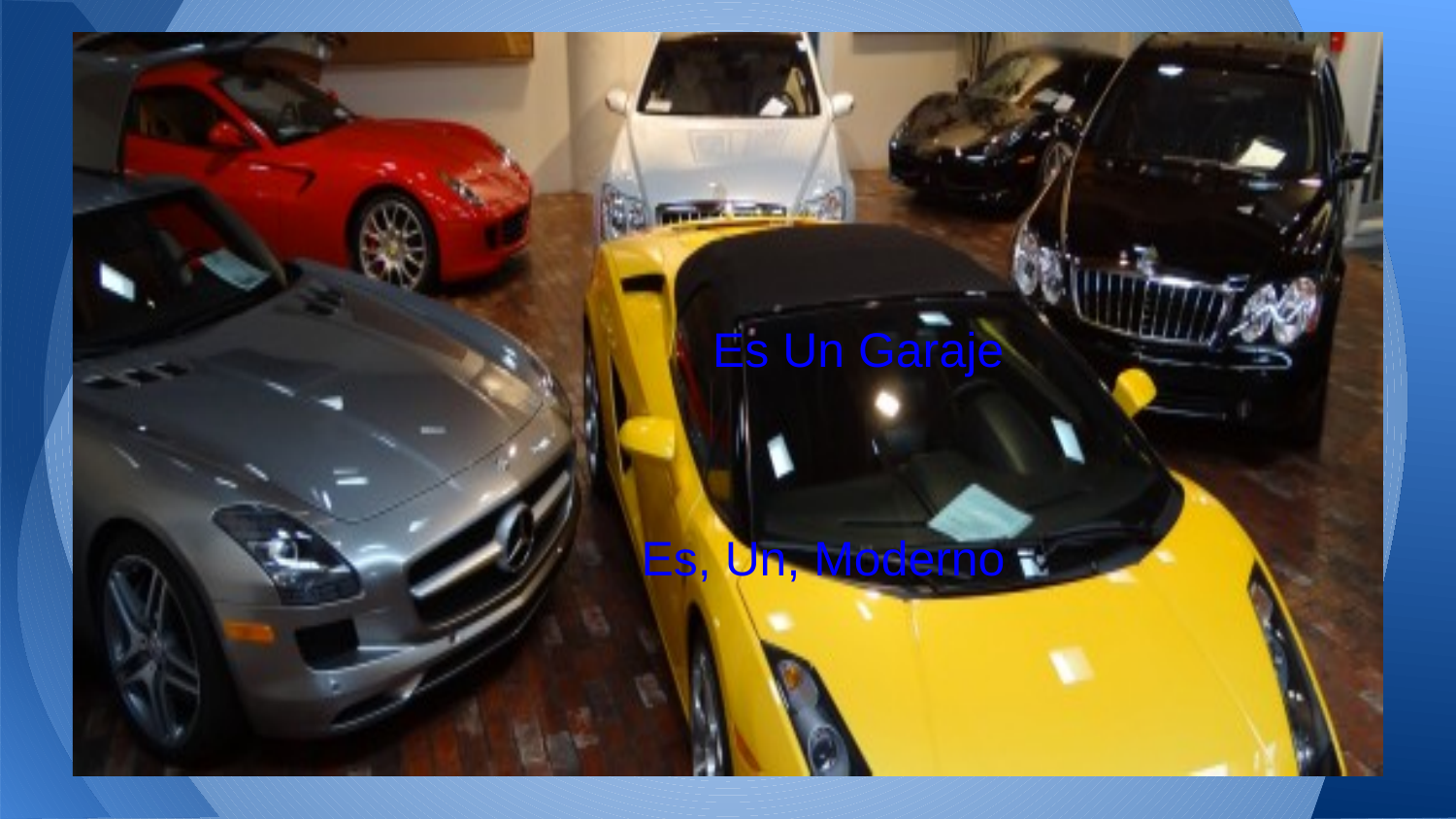

Es Un Garaje
#

                                                                    Es, Un, Moderno